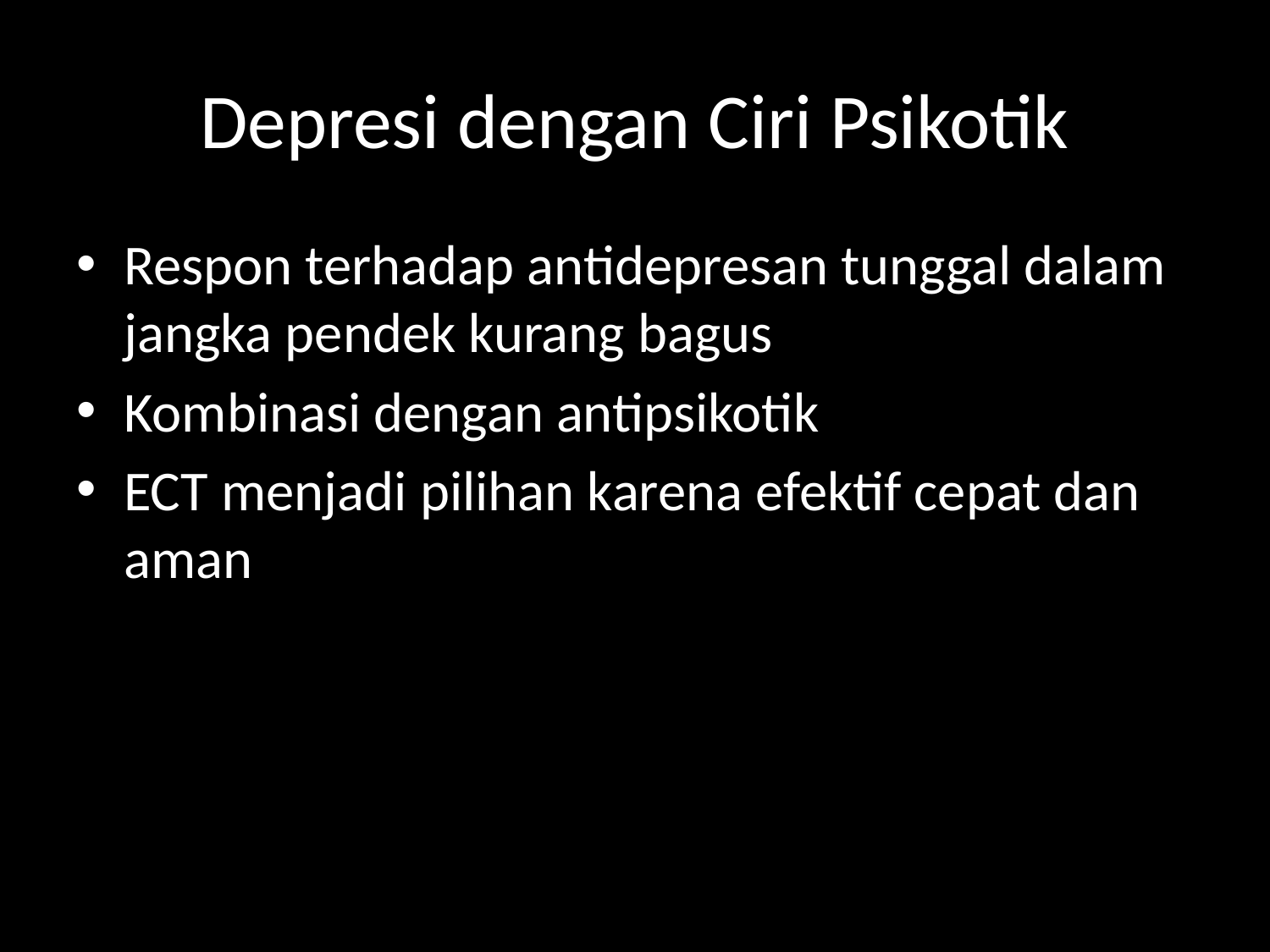

# Depresi dengan Ciri Psikotik
Respon terhadap antidepresan tunggal dalam jangka pendek kurang bagus
Kombinasi dengan antipsikotik
ECT menjadi pilihan karena efektif cepat dan aman